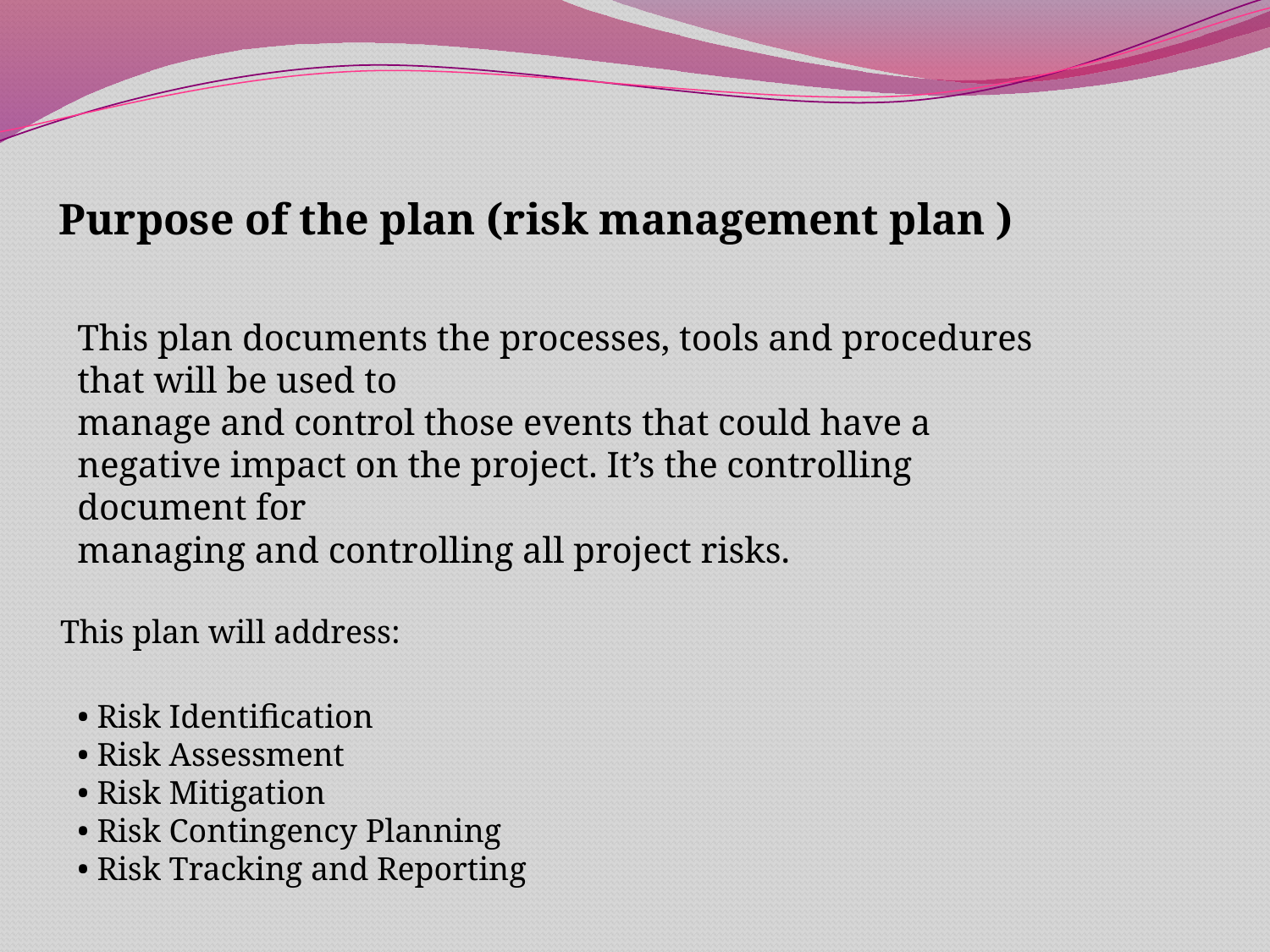

Purpose of the plan (risk management plan )
This plan documents the processes, tools and procedures that will be used to
manage and control those events that could have a negative impact on the project. It’s the controlling document for
managing and controlling all project risks.
This plan will address:

• Risk Identification
• Risk Assessment
• Risk Mitigation
• Risk Contingency Planning
• Risk Tracking and Reporting